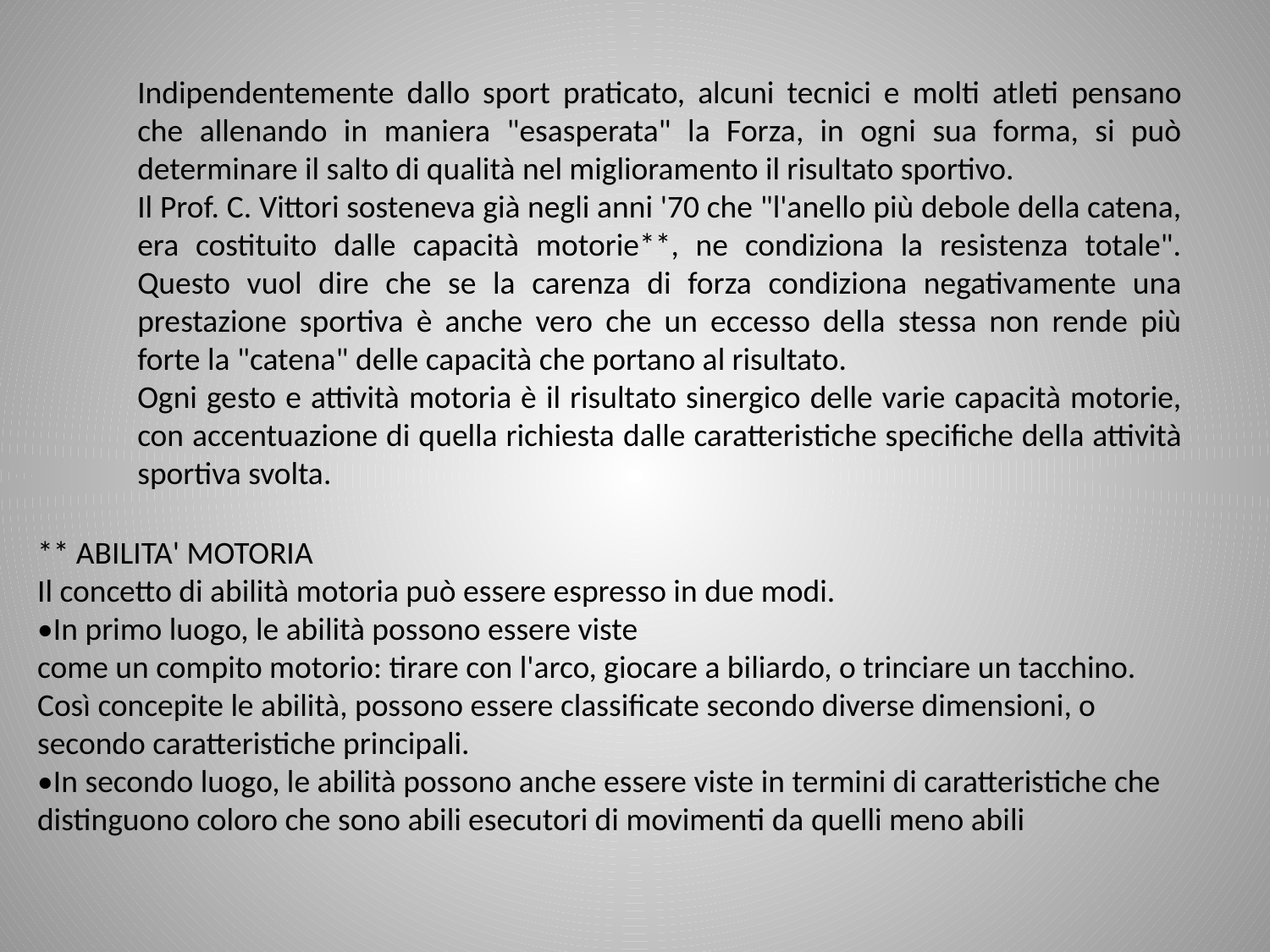

Indipendentemente dallo sport praticato, alcuni tecnici e molti atleti pensano che allenando in maniera "esasperata" la Forza, in ogni sua forma, si può determinare il salto di qualità nel miglioramento il risultato sportivo.
Il Prof. C. Vittori sosteneva già negli anni '70 che "l'anello più debole della catena, era costituito dalle capacità motorie**, ne condiziona la resistenza totale". Questo vuol dire che se la carenza di forza condiziona negativamente una prestazione sportiva è anche vero che un eccesso della stessa non rende più forte la "catena" delle capacità che portano al risultato.
Ogni gesto e attività motoria è il risultato sinergico delle varie capacità motorie, con accentuazione di quella richiesta dalle caratteristiche specifiche della attività sportiva svolta.
** ABILITA' MOTORIA
Il concetto di abilità motoria può essere espresso in due modi.
•In primo luogo, le abilità possono essere viste
come un compito motorio: tirare con l'arco, giocare a biliardo, o trinciare un tacchino. Così concepite le abilità, possono essere classificate secondo diverse dimensioni, o secondo caratteristiche principali.
•In secondo luogo, le abilità possono anche essere viste in termini di caratteristiche che distinguono coloro che sono abili esecutori di movimenti da quelli meno abili